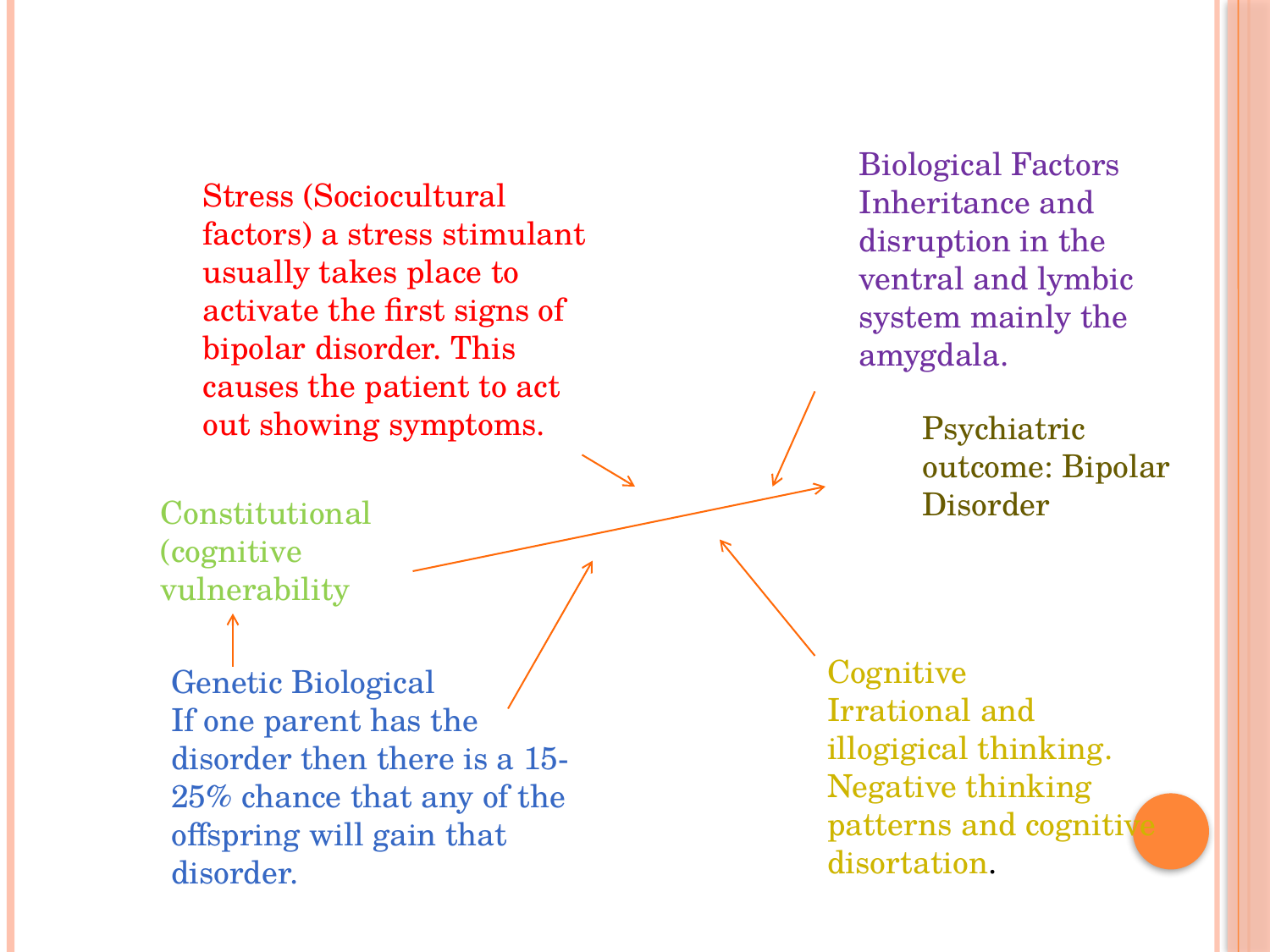

Biological Factors
Inheritance and disruption in the ventral and lymbic system mainly the amygdala.
Stress (Sociocultural factors) a stress stimulant usually takes place to activate the first signs of bipolar disorder. This causes the patient to act out showing symptoms.

Psychiatric outcome: Bipolar Disorder
Constitutional (cognitive vulnerability
Cognitive
Irrational and illogigical thinking. Negative thinking patterns and cognitive disortation.
Genetic Biological
If one parent has the disorder then there is a 15-25% chance that any of the offspring will gain that disorder.